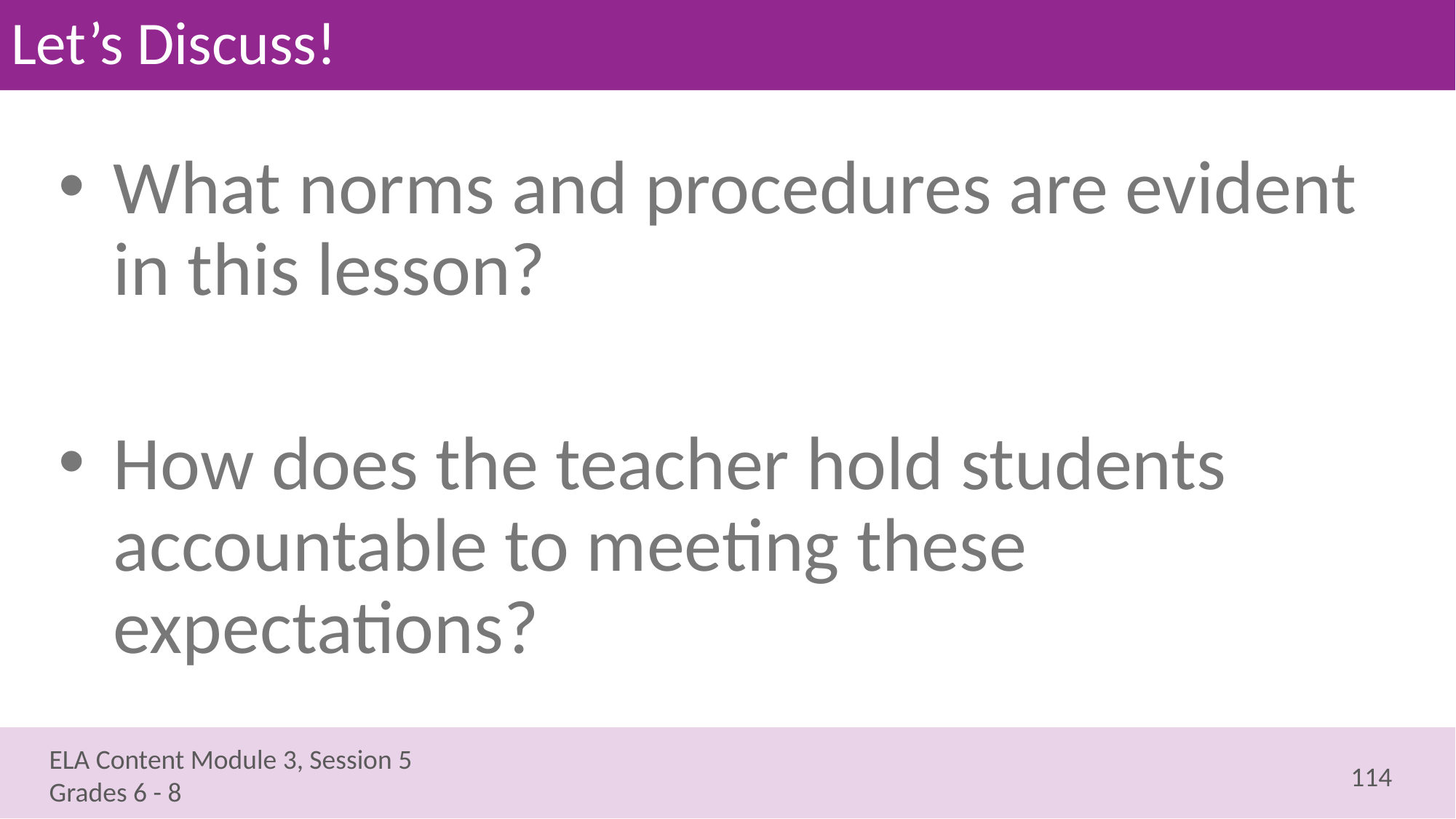

# Let’s Discuss!
What norms and procedures are evident in this lesson?

How does the teacher hold students accountable to meeting these expectations?
114